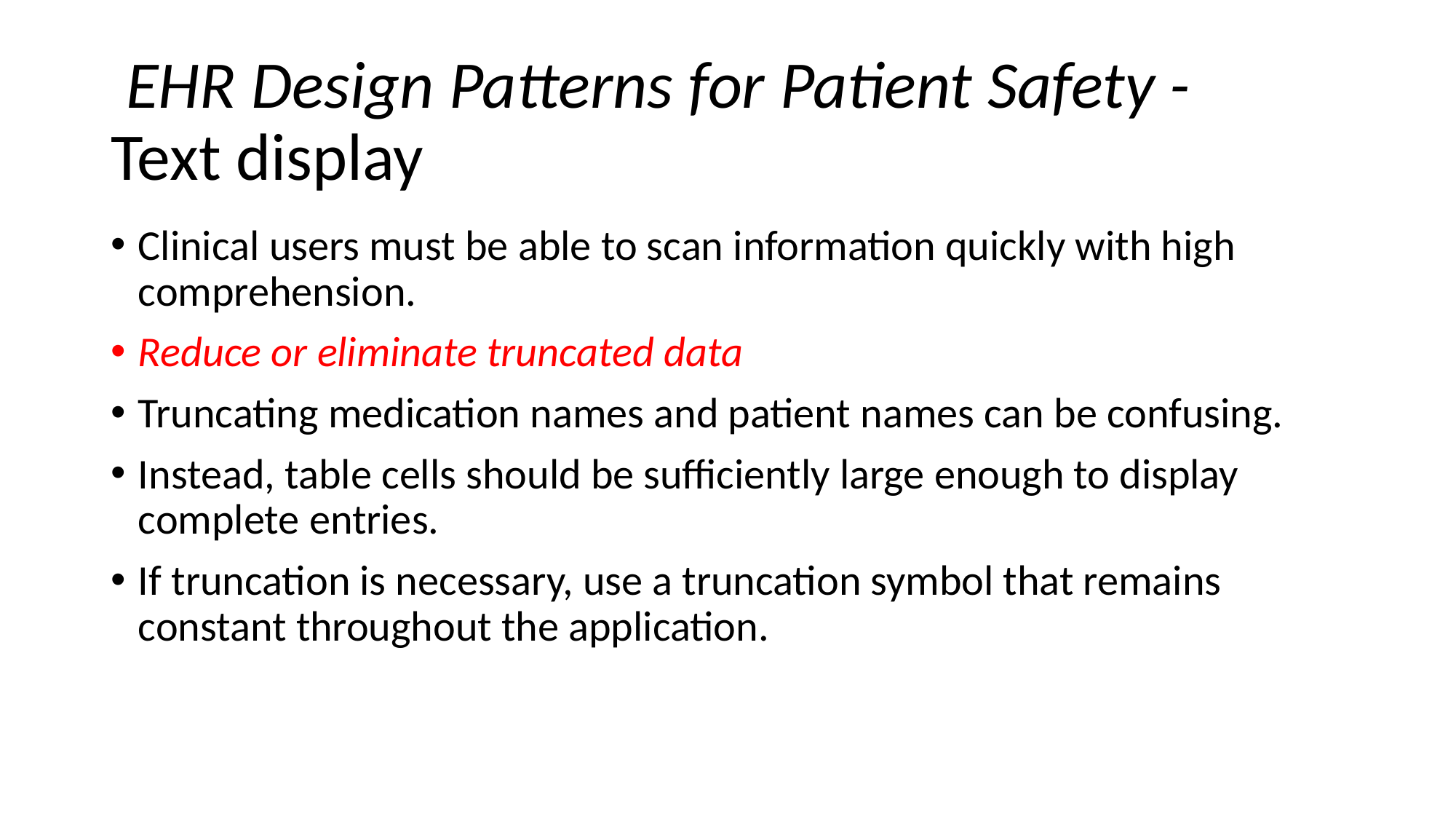

# EHR Design Patterns for Patient Safety - Text display
Clinical users must be able to scan information quickly with high comprehension.
Reduce or eliminate truncated data
Truncating medication names and patient names can be confusing.
Instead, table cells should be sufficiently large enough to display complete entries.
If truncation is necessary, use a truncation symbol that remains constant throughout the application.